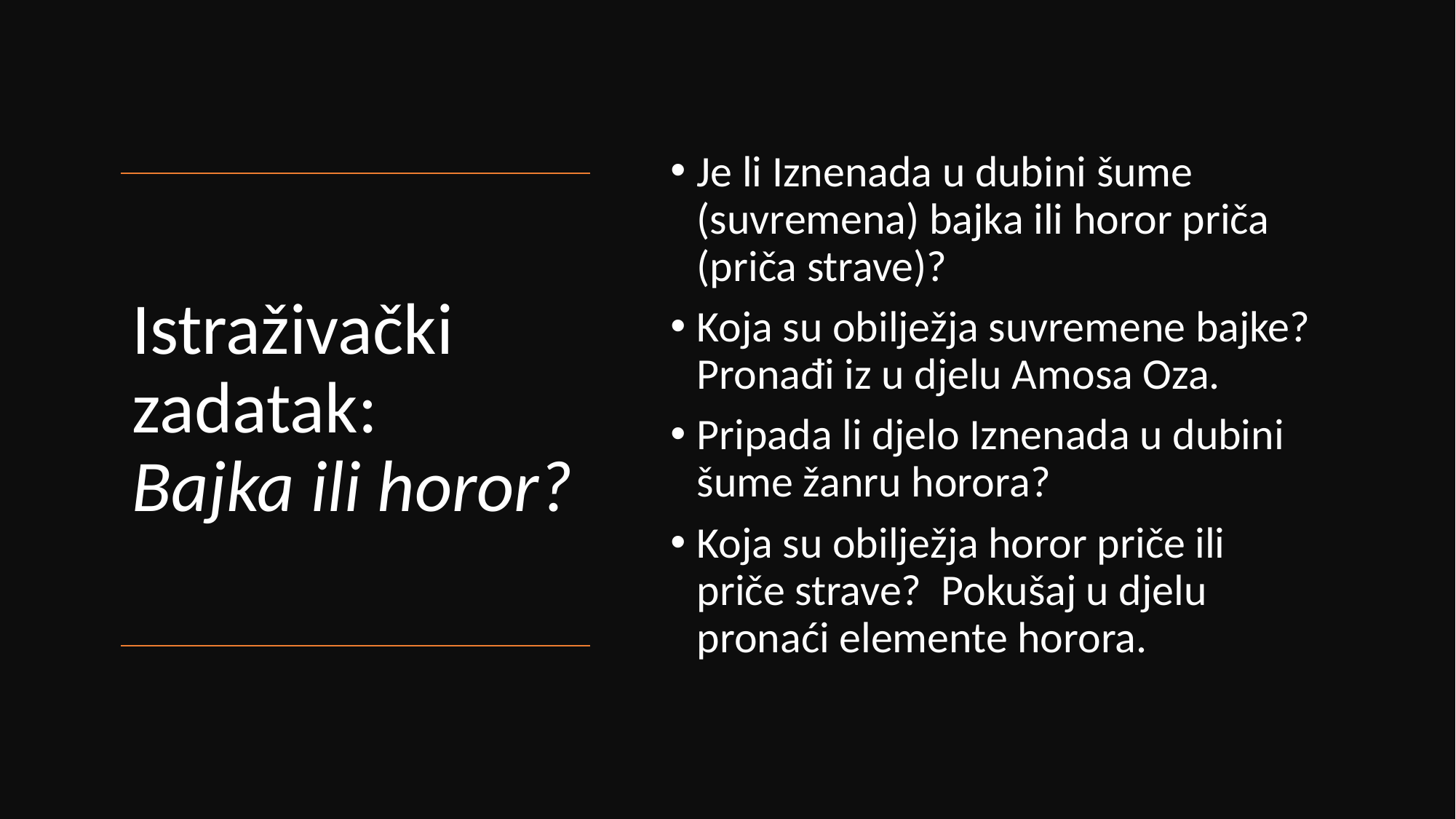

Je li Iznenada u dubini šume (suvremena) bajka ili horor priča (priča strave)?
Koja su obilježja suvremene bajke? Pronađi iz u djelu Amosa Oza.
Pripada li djelo Iznenada u dubini šume žanru horora?
Koja su obilježja horor priče ili priče strave?  Pokušaj u djelu pronaći elemente horora.
# Istraživački zadatak: Bajka ili horor?